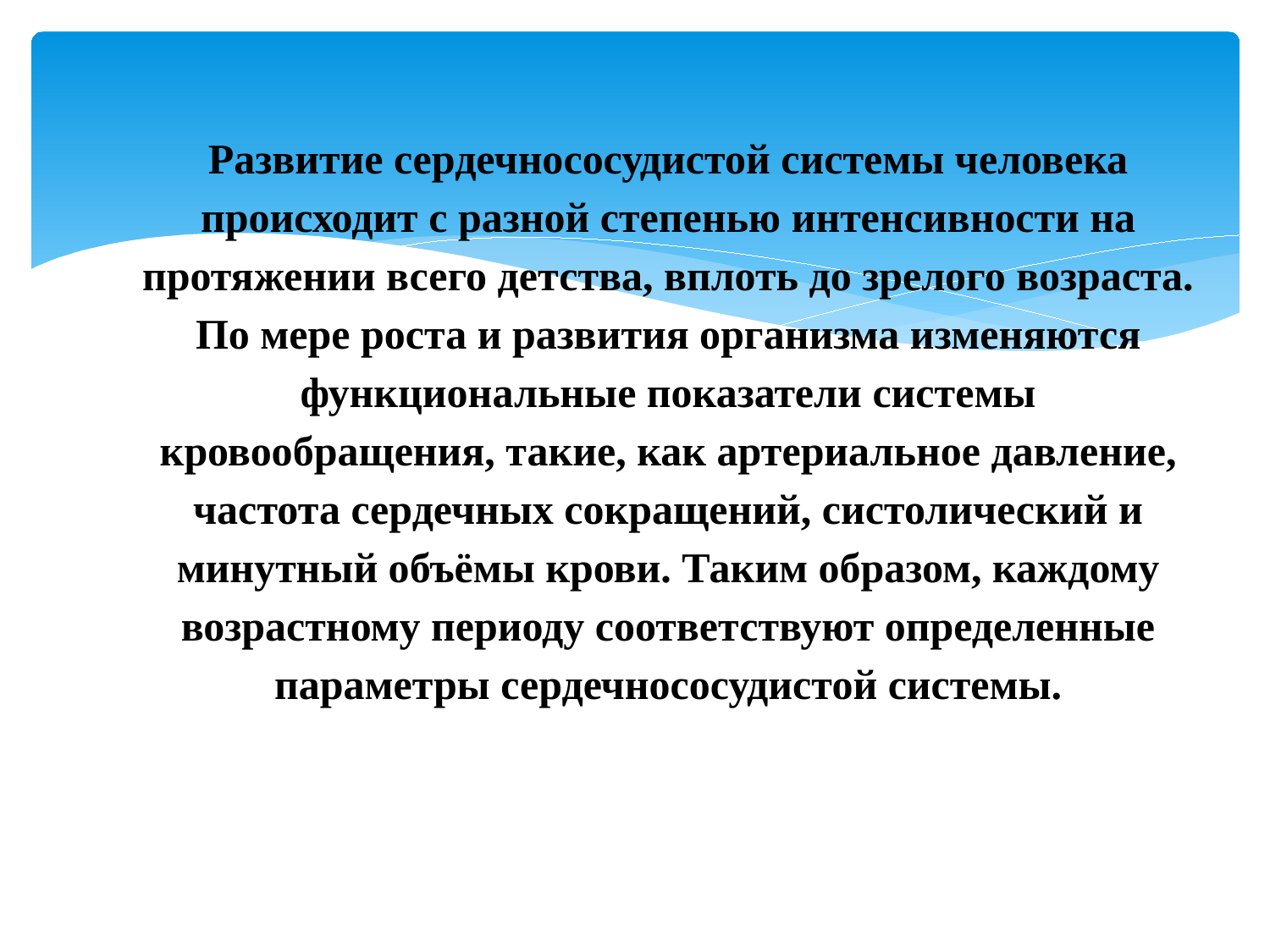

# Развитие сердечнососудистой системы человека происходит с разной степенью интенсивности на протяжении всего детства, вплоть до зрелого возраста. По мере роста и развития организма изменяются функциональные показатели системы кровообращения, такие, как артериальное давление, частота сердечных сокращений, систолический и минутный объёмы крови. Таким образом, каждому возрастному периоду соответствуют определенные параметры сердечнососудистой системы.